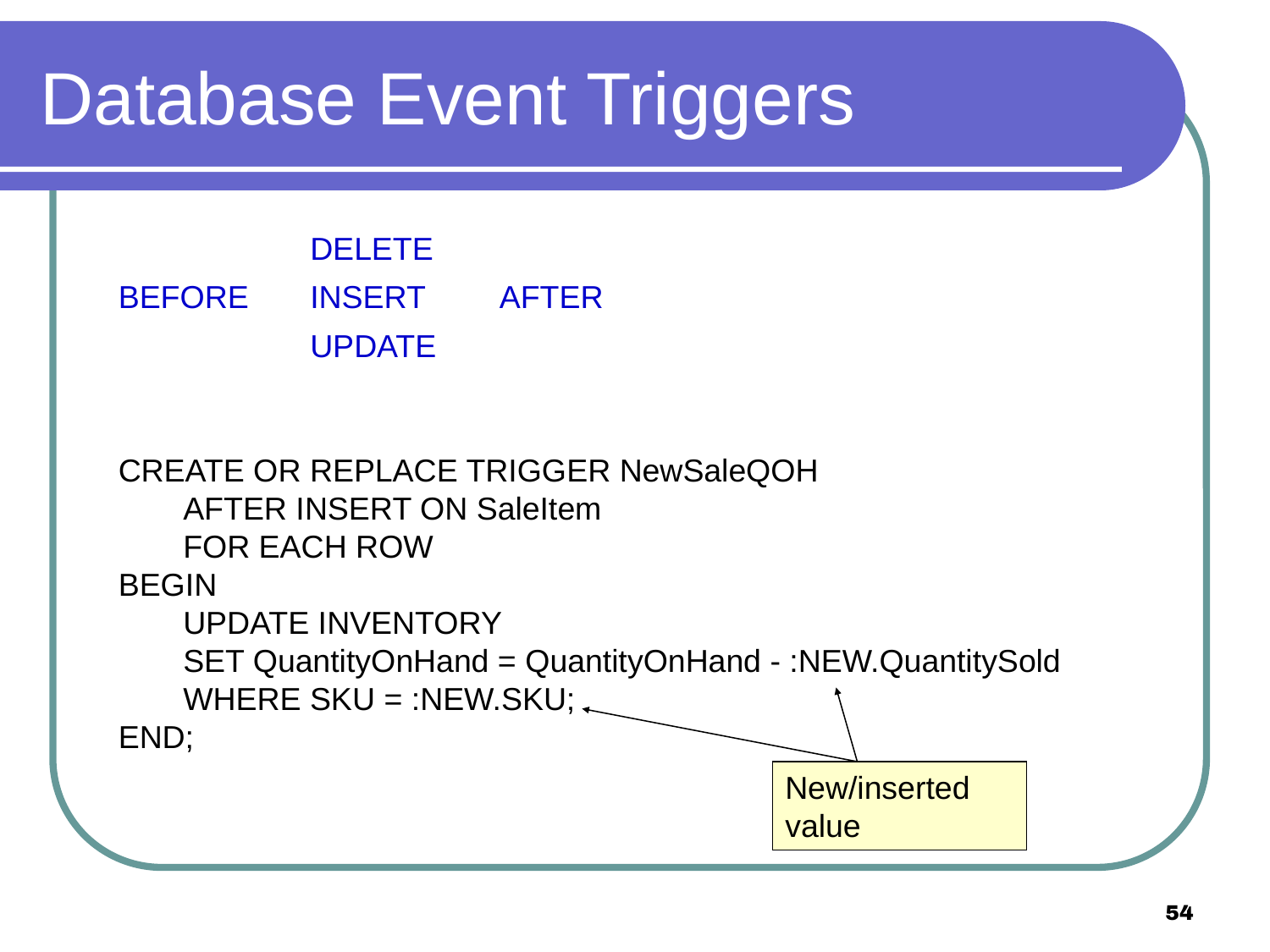

# Database Event Triggers
	DELETE
BEFORE	INSERT	AFTER
	UPDATE
CREATE OR REPLACE TRIGGER NewSaleQOH
	AFTER INSERT ON SaleItem
	FOR EACH ROW
BEGIN
	UPDATE INVENTORY
	SET QuantityOnHand = QuantityOnHand - :NEW.QuantitySold
	WHERE SKU = :NEW.SKU;
END;

New/inserted value
54